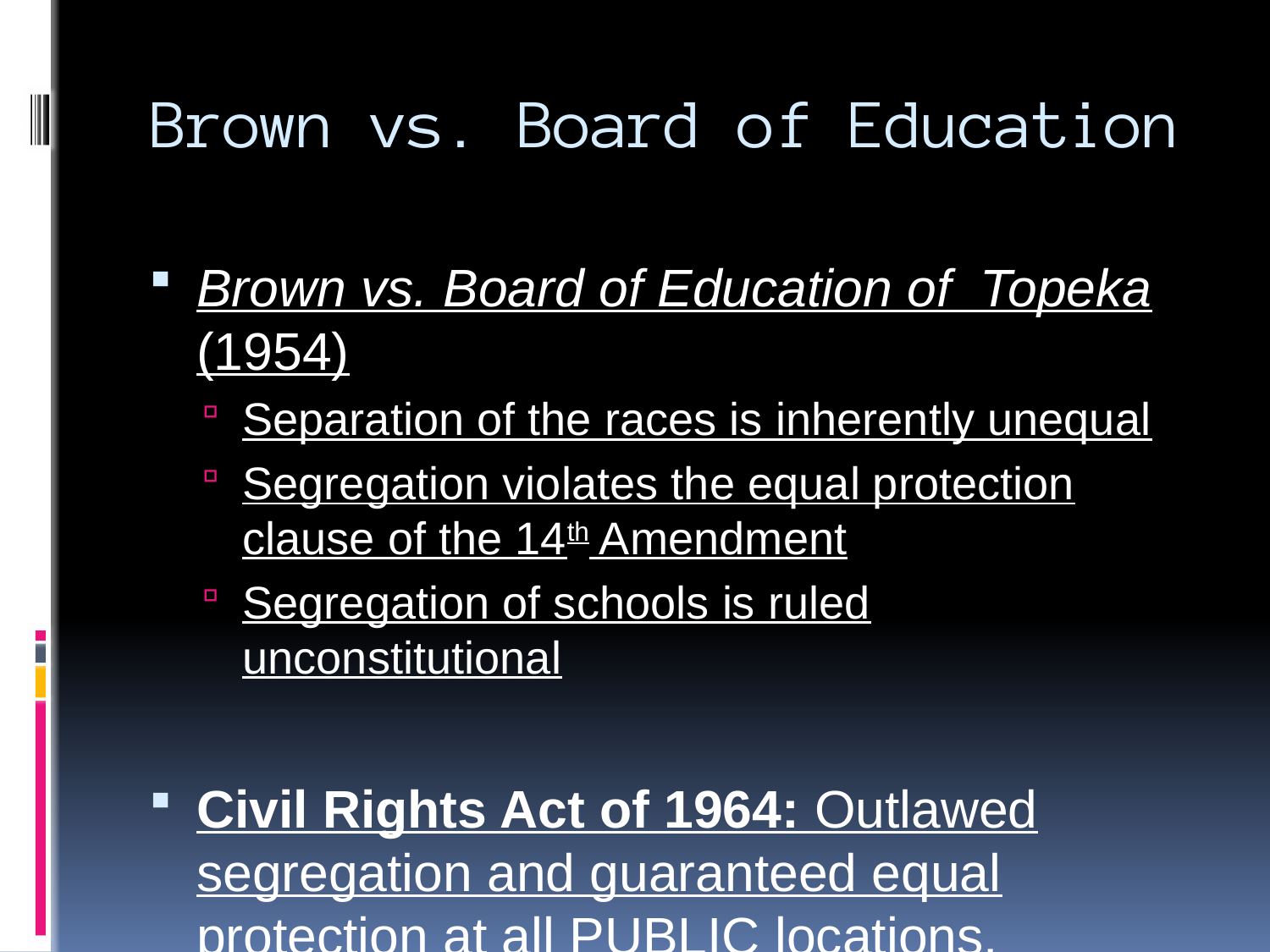

# Brown vs. Board of Education
Brown vs. Board of Education of  Topeka (1954)
Separation of the races is inherently unequal
Segregation violates the equal protection clause of the 14th Amendment
Segregation of schools is ruled unconstitutional

Civil Rights Act of 1964: Outlawed segregation and guaranteed equal protection at all PUBLIC locations.